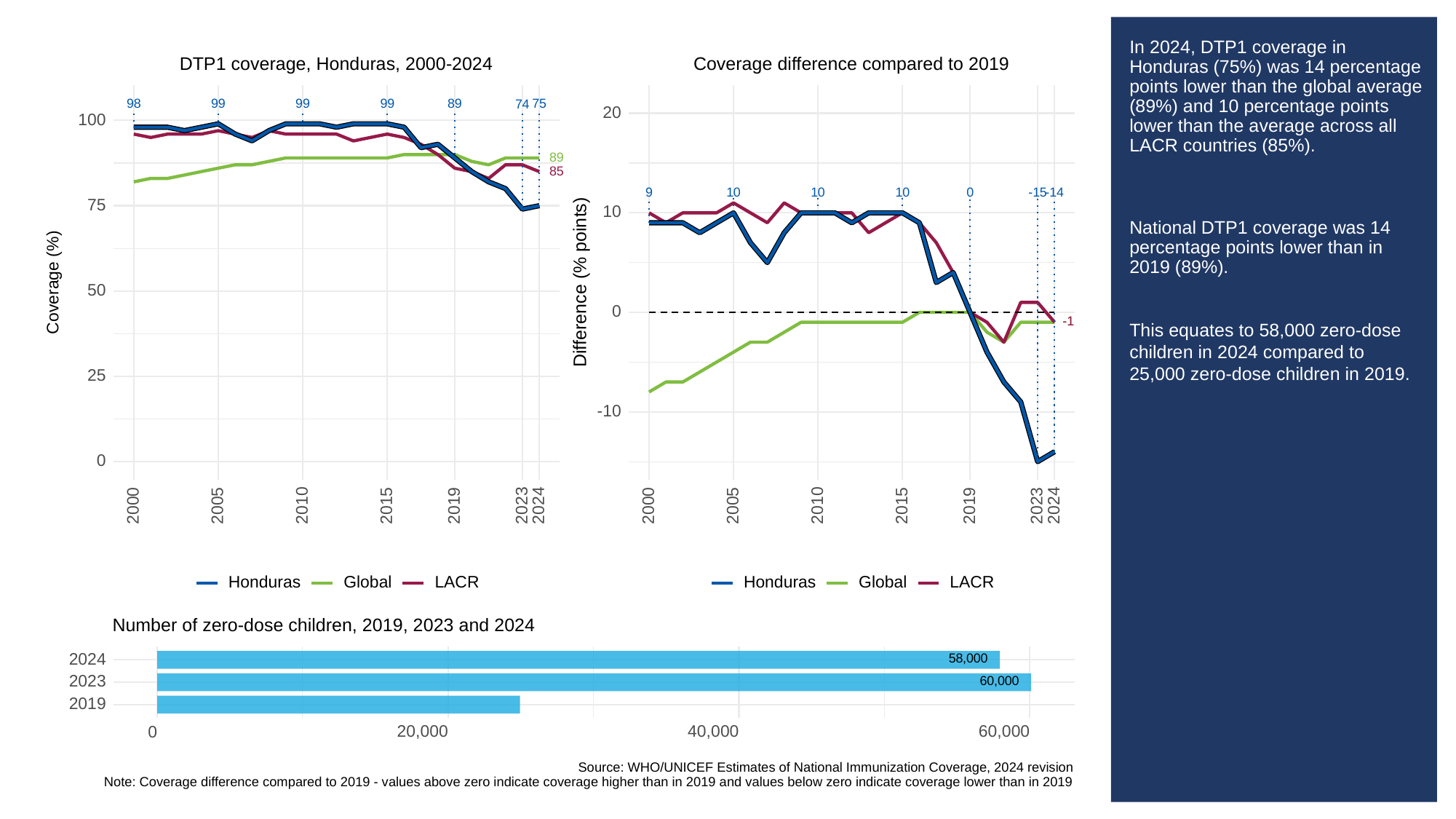

# In 2024, DTP1 coverage in Honduras (75%) was 14 percentage points lower than the global average (89%) and 10 percentage points lower than the average across all LACR countries (85%).

National DTP1 coverage was 14 percentage points lower than in 2019 (89%).

This equates to 58,000 zero-dose children in 2024 compared to 25,000 zero-dose children in 2019.

Coverage difference compared to 2019
DTP1 coverage, Honduras, 2000-2024

98
99
99
99
89
75
74
20

100

89

85
9
10
10
10
0
-15
-14

75

10

Difference (% points)
Coverage (%)
50

0

-1
-1

25

-10

0

2023
2023
2000
2005
2010
2015
2019
2024
2000
2005
2010
2015
2019
2024
Global
LACR
Global
LACR
Honduras
Honduras

Number of zero-dose children, 2019, 2023 and 2024

58,000
2024

60,000
2023

2019

20,000
40,000
60,000
0
Source: WHO/UNICEF Estimates of National Immunization Coverage, 2024 revision
Note: Coverage difference compared to 2019 - values above zero indicate coverage higher than in 2019 and values below zero indicate coverage lower than in 2019